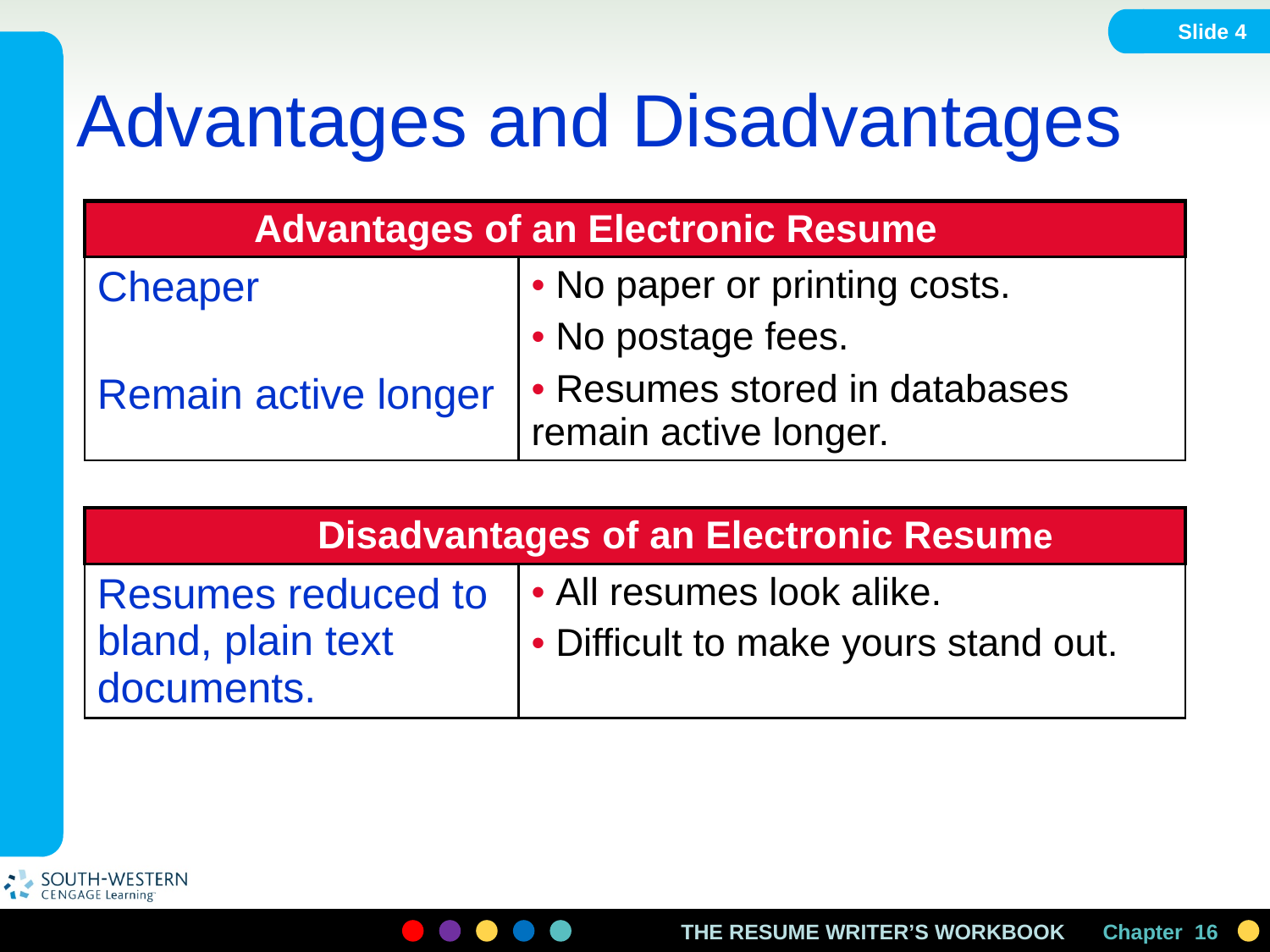

Slide 4
# Advantages and Disadvantages
| Advantages of an Electronic Resume |  |
| --- | --- |
| Cheaper Remain active longer | No paper or printing costs. No postage fees. Resumes stored in databases remain active longer. |
| Disadvantages of an Electronic Resume |  |
| --- | --- |
| Resumes reduced to bland, plain text documents. | All resumes look alike. Difficult to make yours stand out. |
Chapter  16